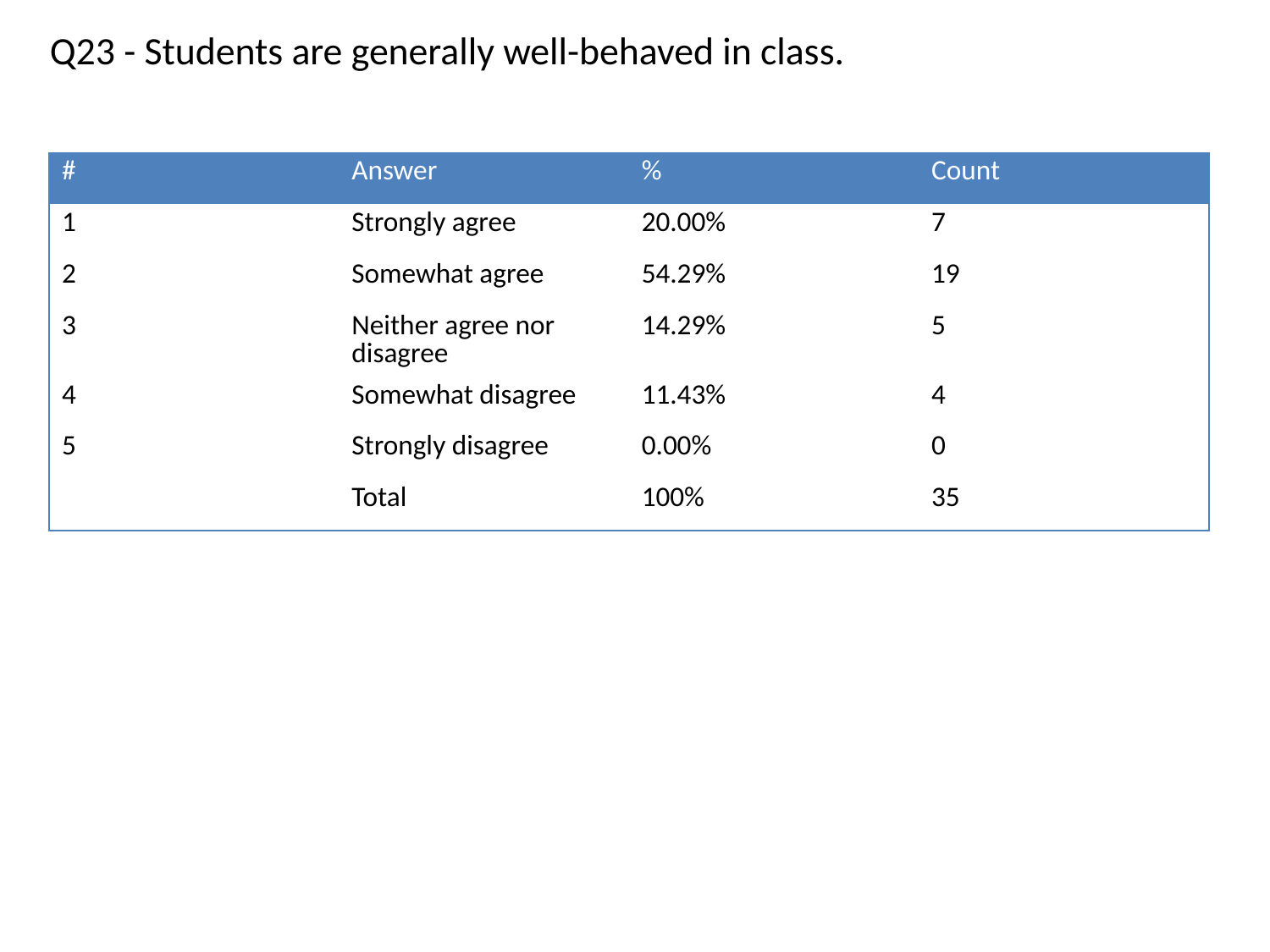

Q23 - Students are generally well-behaved in class.
| # | Answer | % | Count |
| --- | --- | --- | --- |
| 1 | Strongly agree | 20.00% | 7 |
| 2 | Somewhat agree | 54.29% | 19 |
| 3 | Neither agree nor disagree | 14.29% | 5 |
| 4 | Somewhat disagree | 11.43% | 4 |
| 5 | Strongly disagree | 0.00% | 0 |
|  | Total | 100% | 35 |